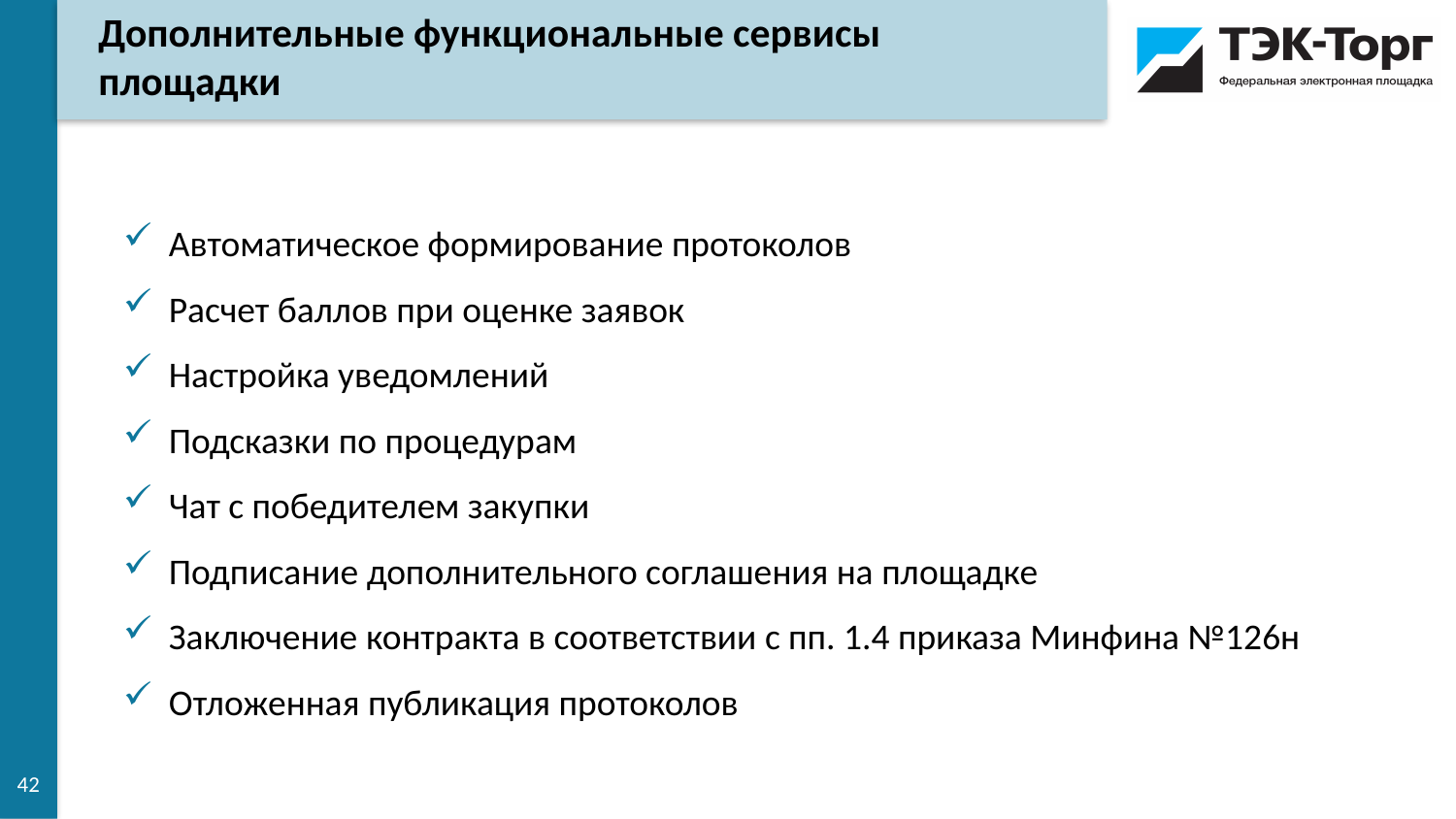

Дополнительные функциональные сервисы площадки
Автоматическое формирование протоколов
Расчет баллов при оценке заявок
Настройка уведомлений
Подсказки по процедурам
Чат с победителем закупки
Подписание дополнительного соглашения на площадке
Заключение контракта в соответствии с пп. 1.4 приказа Минфина №126н
Отложенная публикация протоколов
42